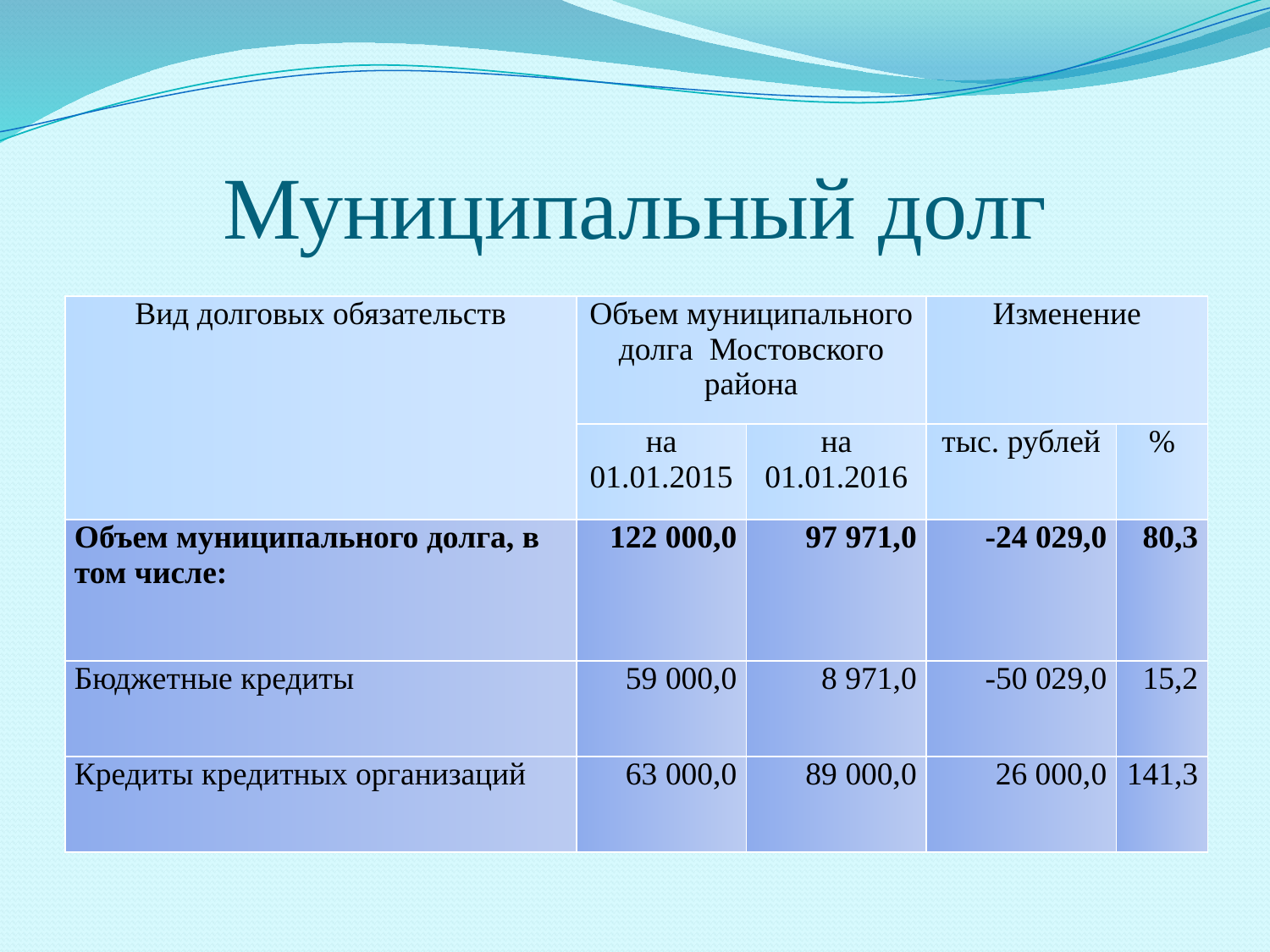

# Муниципальный долг
| Вид долговых обязательств | Объем муниципального долга Мостовского района |  | Изменение |  |
| --- | --- | --- | --- | --- |
|  | на 01.01.2015 | на 01.01.2016 | тыс. рублей | % |
| Объем муниципального долга, в том числе: | 122 000,0 | 97 971,0 | -24 029,0 | 80,3 |
| Бюджетные кредиты | 59 000,0 | 8 971,0 | -50 029,0 | 15,2 |
| Кредиты кредитных организаций | 63 000,0 | 89 000,0 | 26 000,0 | 141,3 |